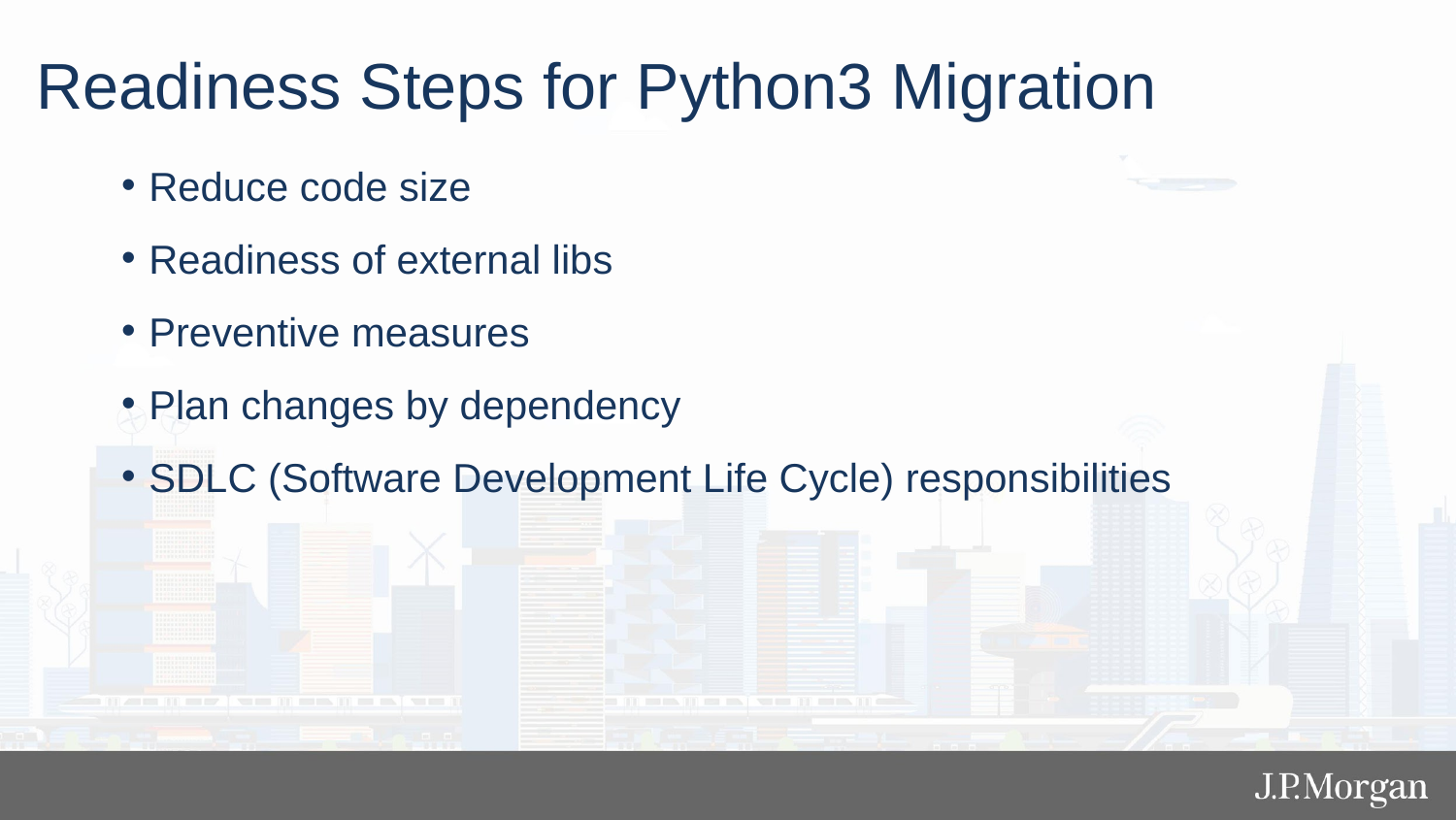

Readiness Steps for Python3 Migration
Reduce code size
Readiness of external libs
Preventive measures
Plan changes by dependency
SDLC (Software Development Life Cycle) responsibilities